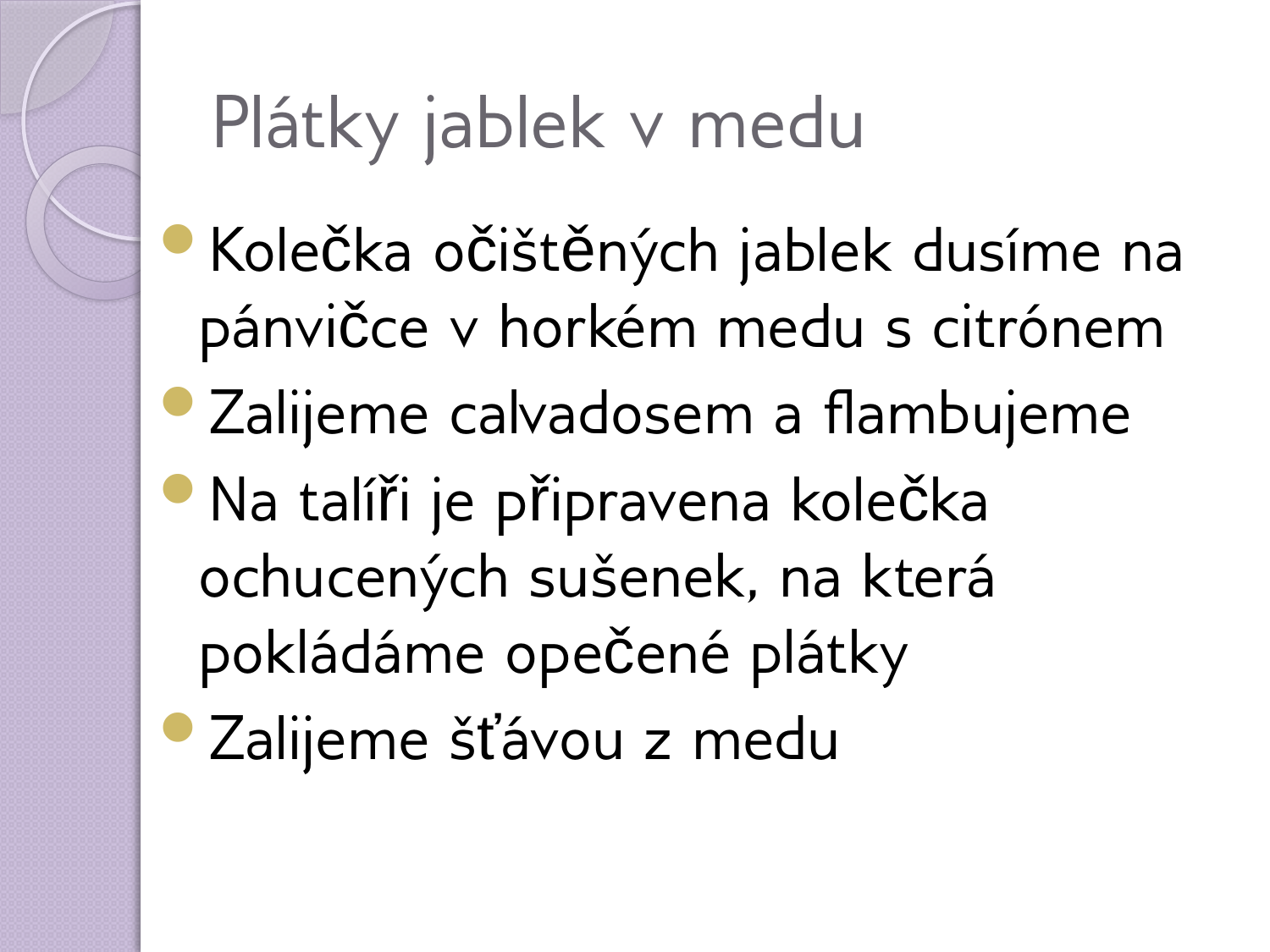

# Plátky jablek v medu
Kolečka očištěných jablek dusíme na pánvičce v horkém medu s citrónem
Zalijeme calvadosem a flambujeme
Na talíři je připravena kolečka ochucených sušenek, na která pokládáme opečené plátky
Zalijeme šťávou z medu